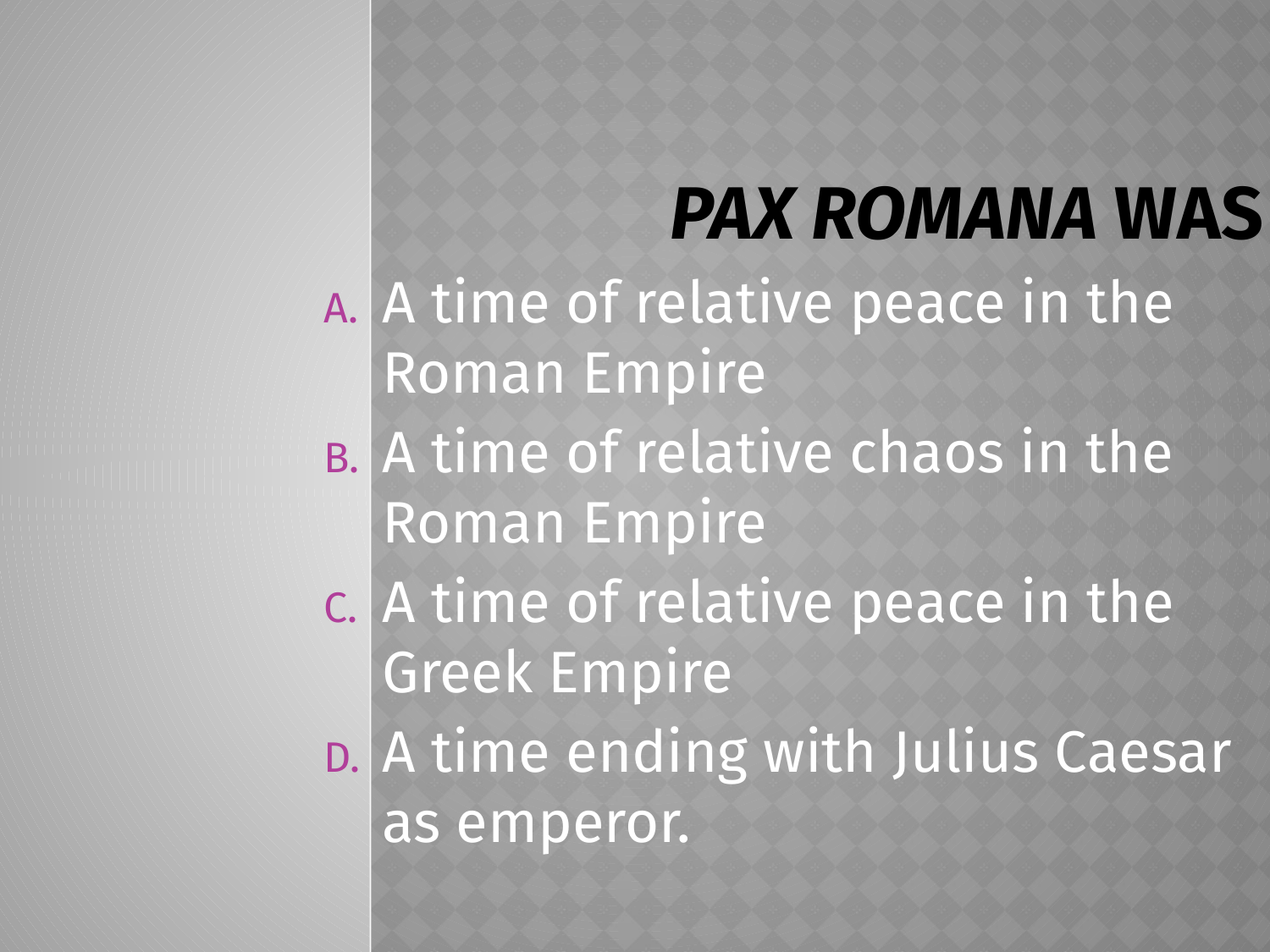

# Pax romana was
A time of relative peace in the Roman Empire
A time of relative chaos in the Roman Empire
A time of relative peace in the Greek Empire
A time ending with Julius Caesar as emperor.